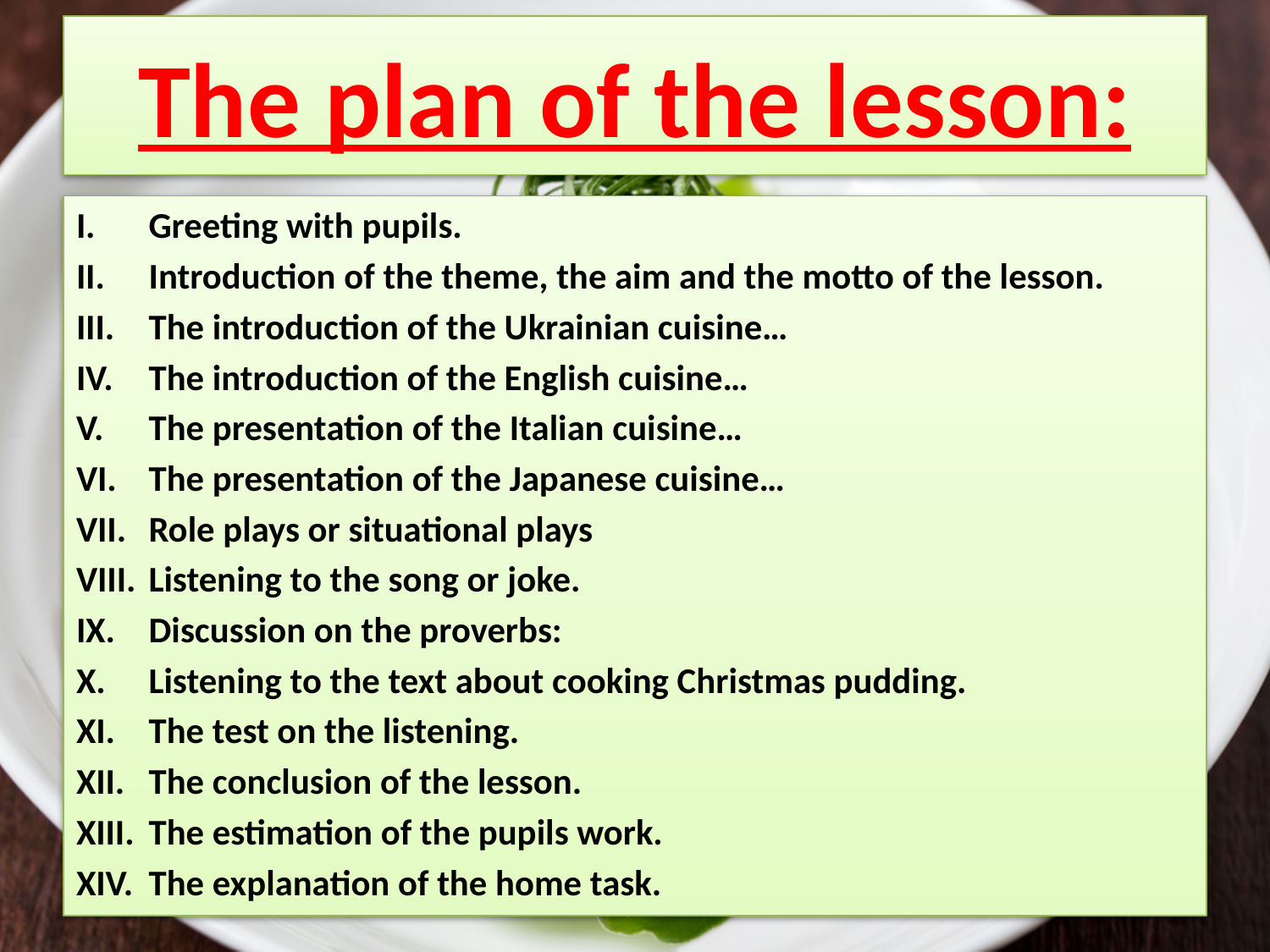

# The plan of the lesson:
Greeting with pupils.
Introduction of the theme, the aim and the motto of the lesson.
The introduction of the Ukrainian cuisine…
The introduction of the English cuisine…
The presentation of the Italian cuisine…
The presentation of the Japanese cuisine…
Role plays or situational plays
Listening to the song or joke.
Discussion on the proverbs:
Listening to the text about cooking Christmas pudding.
The test on the listening.
The conclusion of the lesson.
The estimation of the pupils work.
The explanation of the home task.